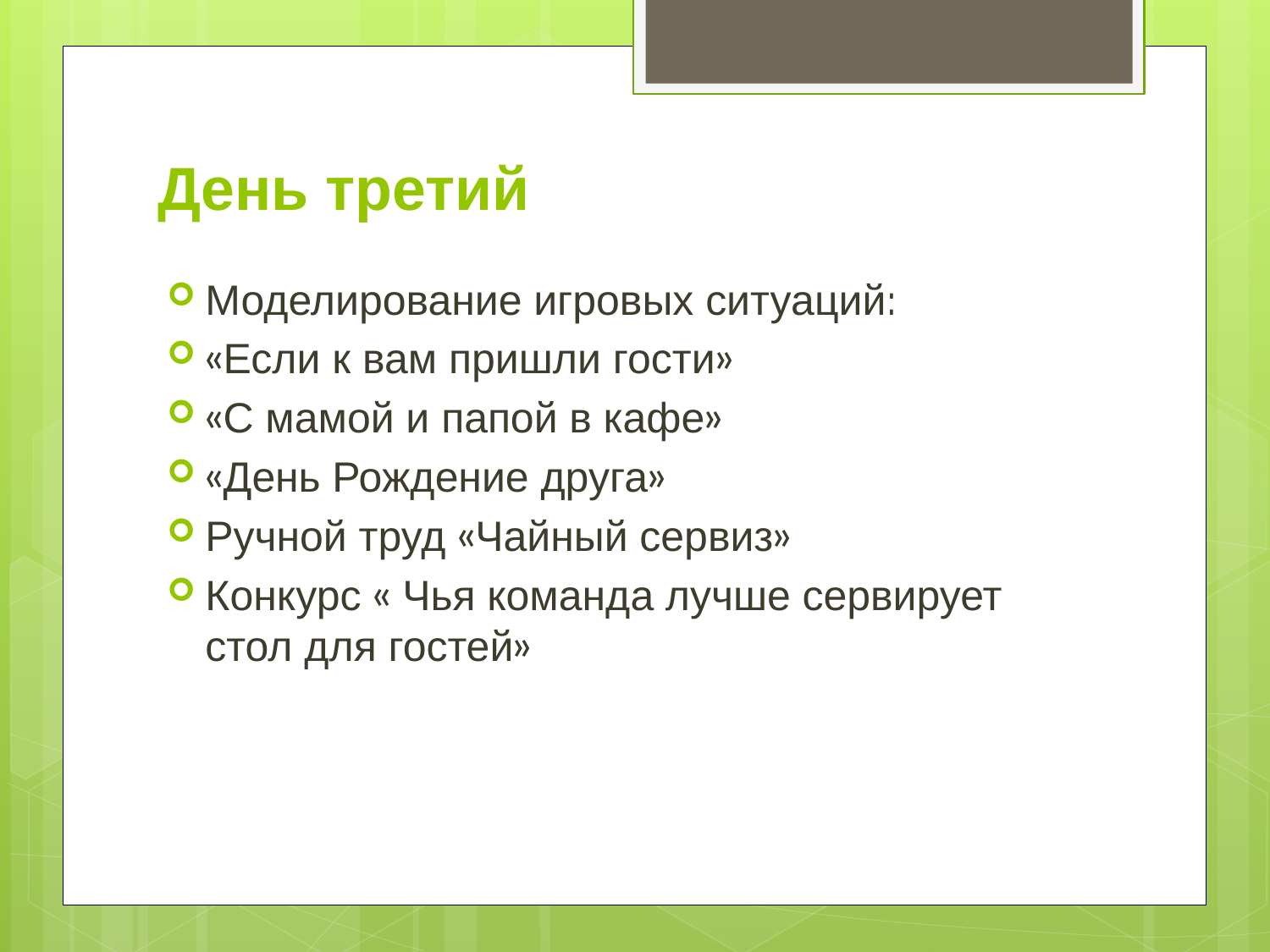

# День третий
Моделирование игровых ситуаций:
«Если к вам пришли гости»
«С мамой и папой в кафе»
«День Рождение друга»
Ручной труд «Чайный сервиз»
Конкурс « Чья команда лучше сервирует стол для гостей»